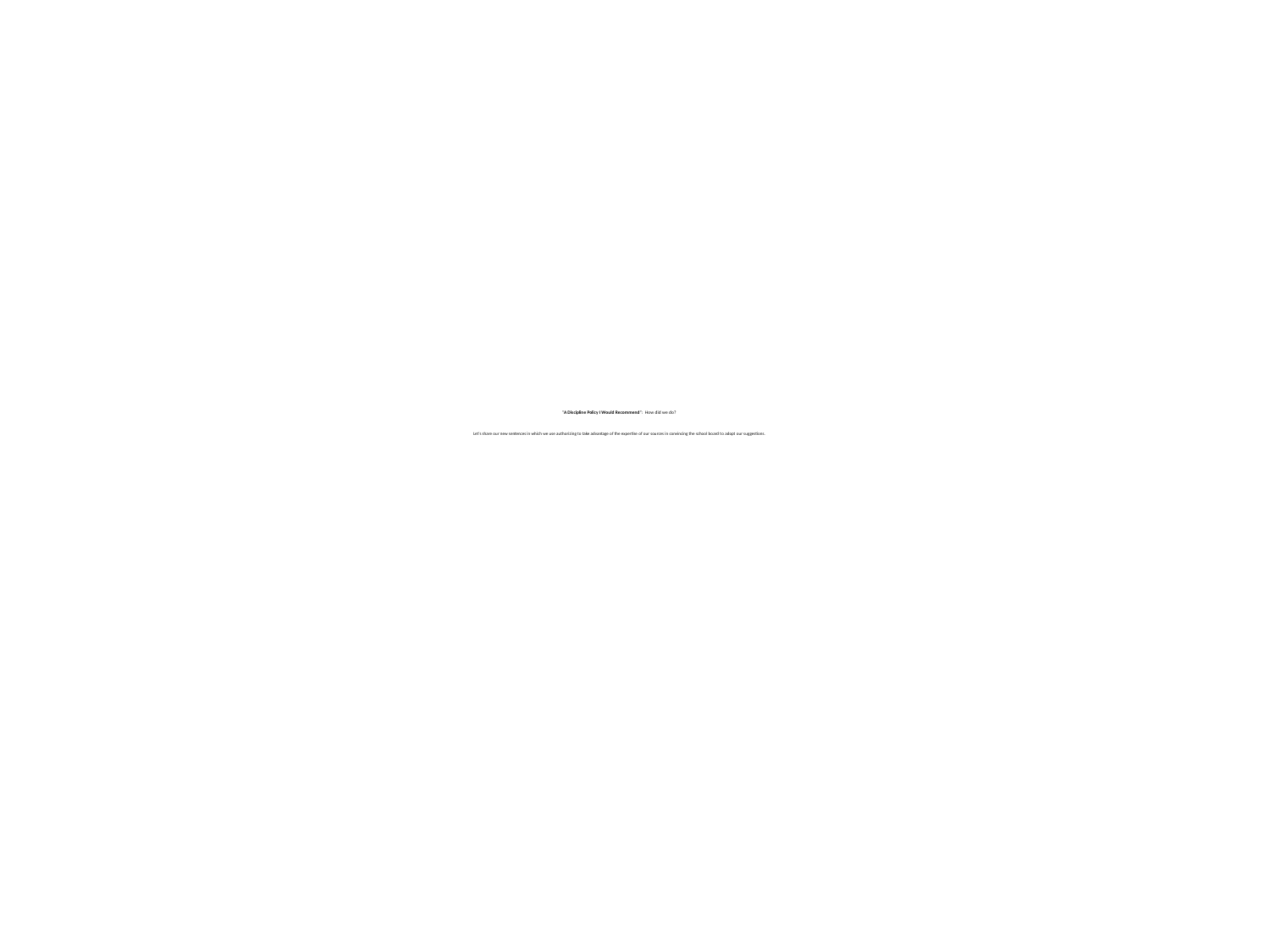

# “A Discipline Policy I Would Recommend”:  How did we do? Let’s share our new sentences in which we use authorizing to take advantage of the expertise of our sources in convincing the school board to adopt our suggestions.